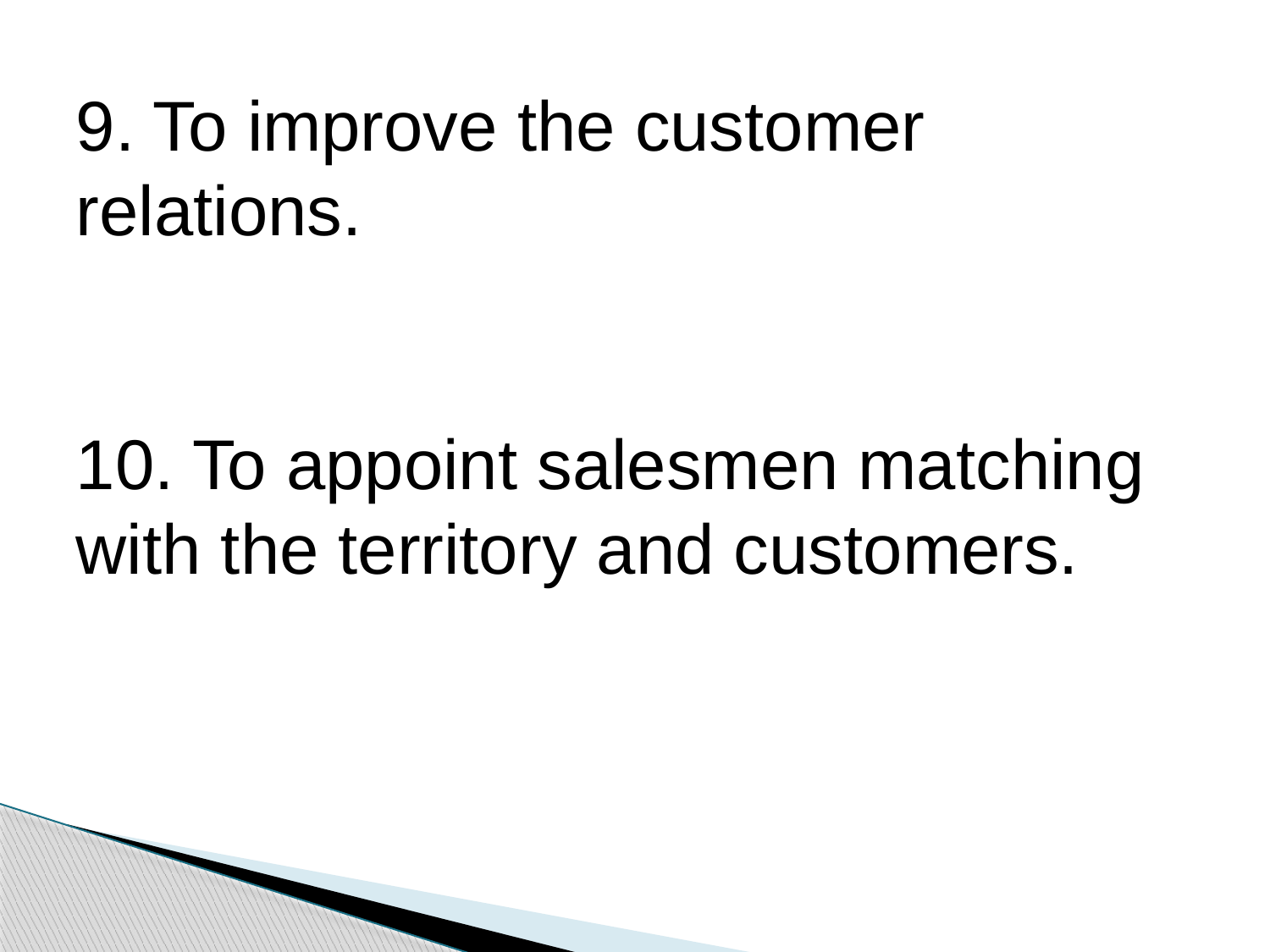

9. To improve the customer relations.

10. To appoint salesmen matching with the territory and customers.